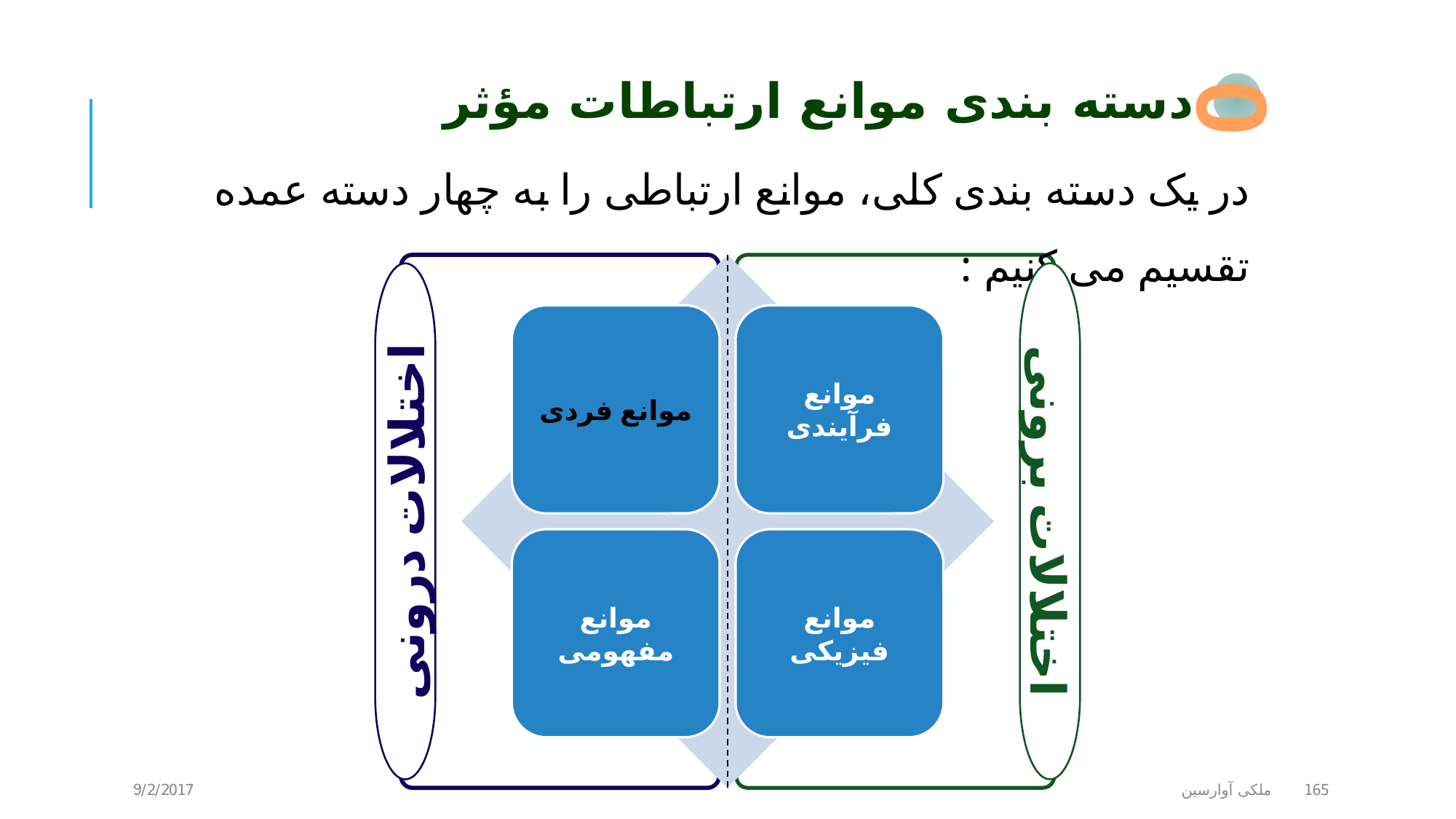

دسته بندی موانع ارتباطات مؤثر
0
در یک دسته بندی کلی، موانع ارتباطی را به چهار دسته عمده تقسیم می کنیم :
موانع فردی
موانع فرآیندی
موانع مفهومی
موانع فیزیکی

اختلالات درونی
اختلالات برونی
9/2/2017
ملکی آوارسین
165